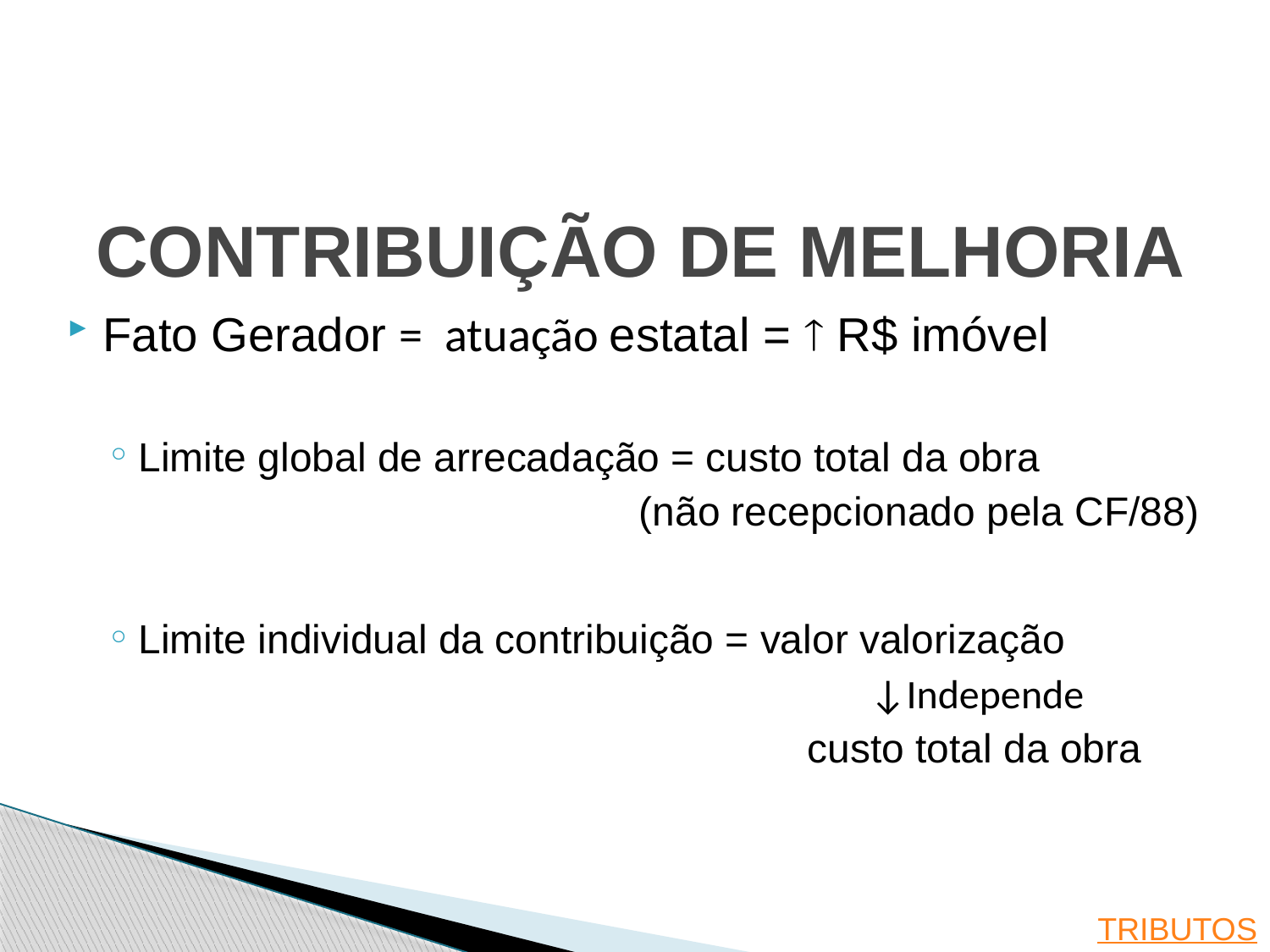

# CONTRIBUIÇÃO DE MELHORIA
Fato Gerador =  atuação estatal = ↑ R$ imóvel

Limite global de arrecadação = custo total da obra
(não recepcionado pela CF/88)

Limite individual da contribuição = valor valorização
                                                                    ↓Independe
                                                                             custo total da obra

TRIBUTOS